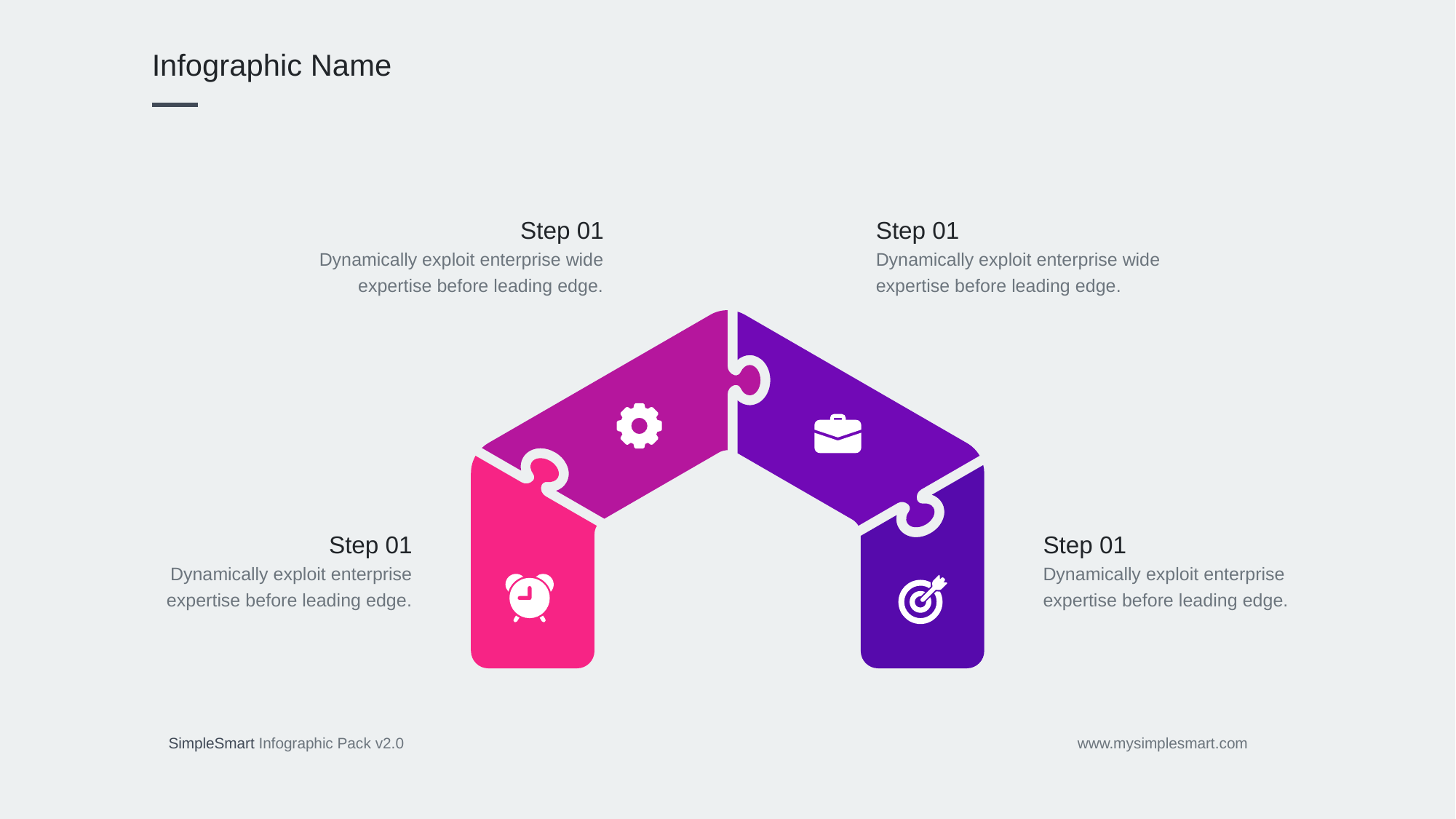

Infographic Name
Step 01
Dynamically exploit enterprise wide
expertise before leading edge.
Step 01
Dynamically exploit enterprise wide
expertise before leading edge.

Step 01
Dynamically exploit enterprise
expertise before leading edge.
Step 01
Dynamically exploit enterprise
expertise before leading edge.

21